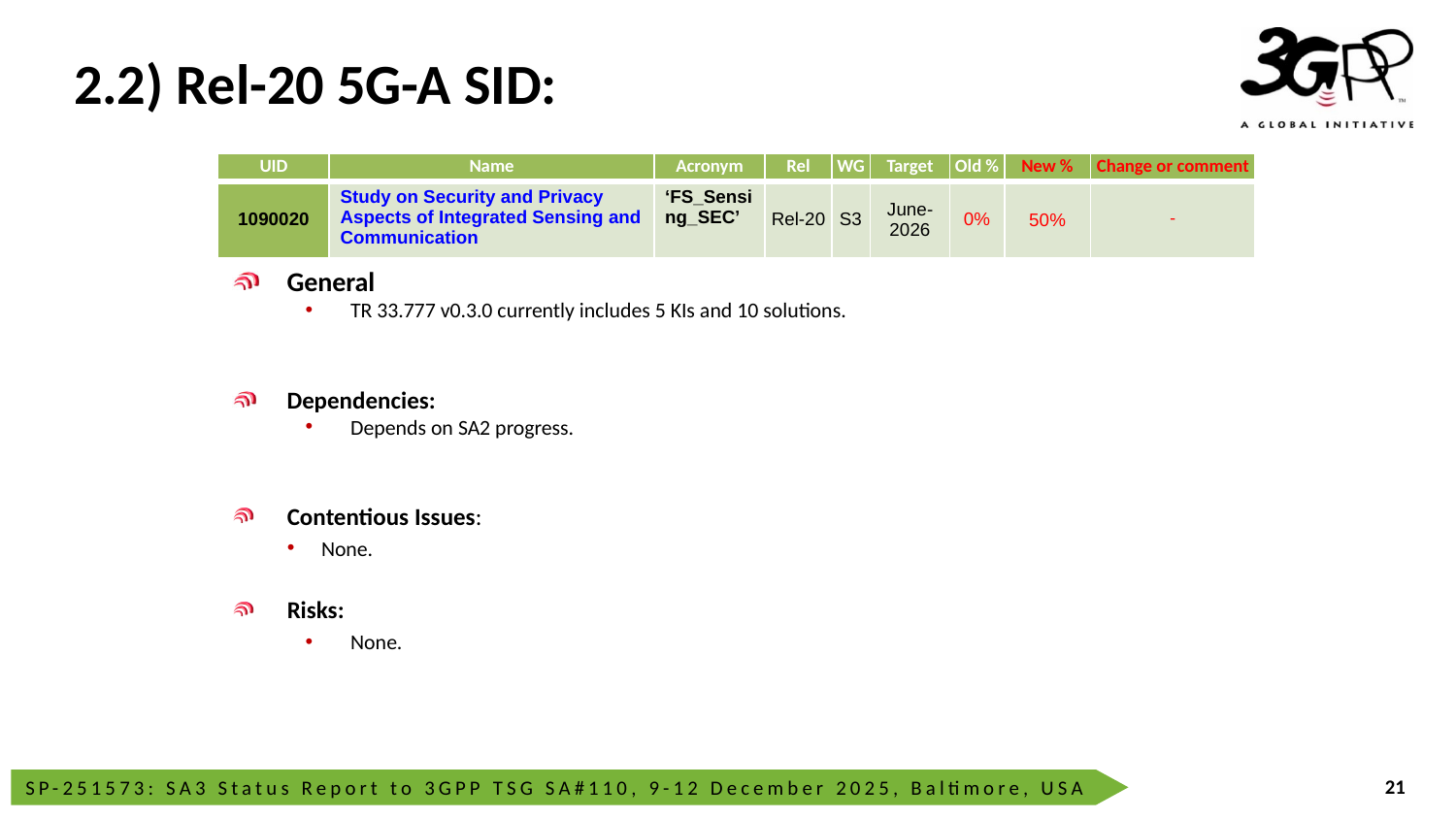

2.2) Rel-20 5G-A SID:
| UID | Name | Acronym | Rel | WG | Target | Old % | New % | Change or comment |
| --- | --- | --- | --- | --- | --- | --- | --- | --- |
| 1090020 | Study on Security and Privacy Aspects of Integrated Sensing and Communication | ‘FS\_Sensing\_SEC’ | Rel-20 | S3 | June-2026 | 0% | 50% | - |
General
TR 33.777 v0.3.0 currently includes 5 KIs and 10 solutions.

Dependencies:
Depends on SA2 progress.

Contentious Issues:
None.

Risks:
None.